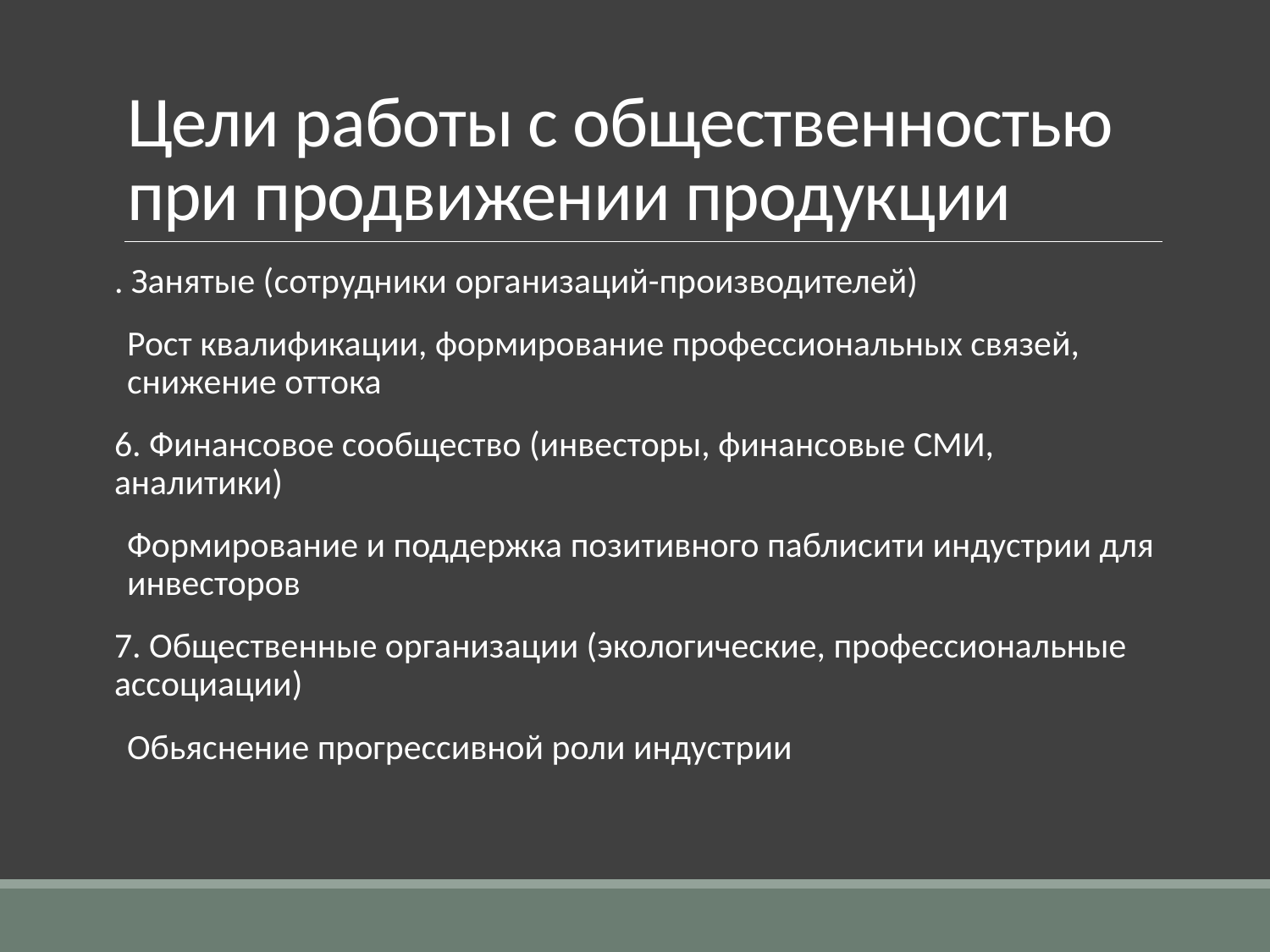

# Цели работы с общественностью при продвижении продукции
. Занятые (сотрудники организаций-производителей)
Рост квалификации, формирование профессиональных связей, снижение оттока
6. Финансовое сообщество (инвесторы, финансовые СМИ, аналитики)
Формирование и поддержка позитивного паблисити индустрии для инвесторов
7. Общественные организации (экологические, профессиональные ассоциации)
Обьяснение прогрессивной роли индустрии